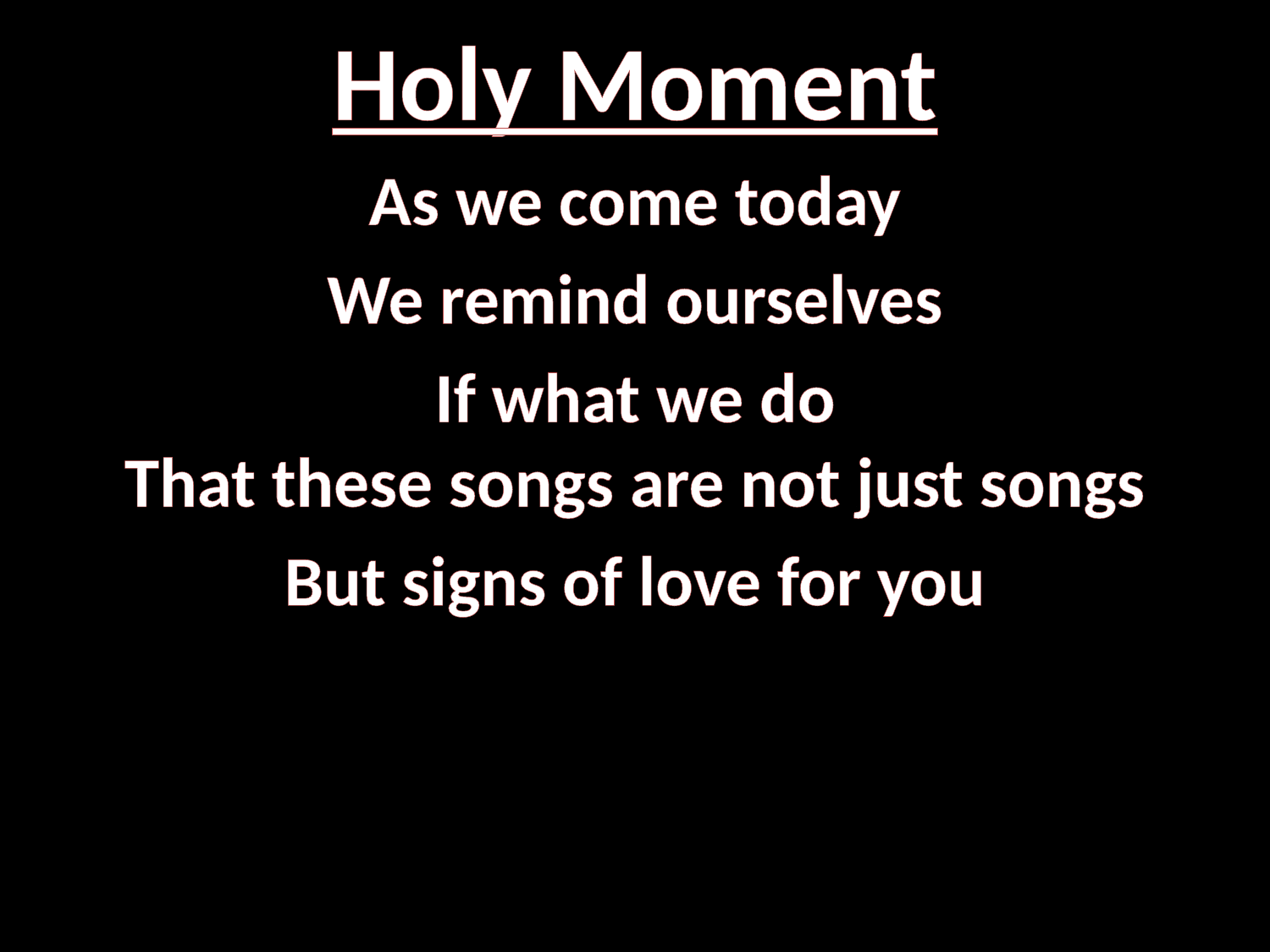

# Holy Moment
As we come today
We remind ourselves
If what we do
That these songs are not just songs
But signs of love for you